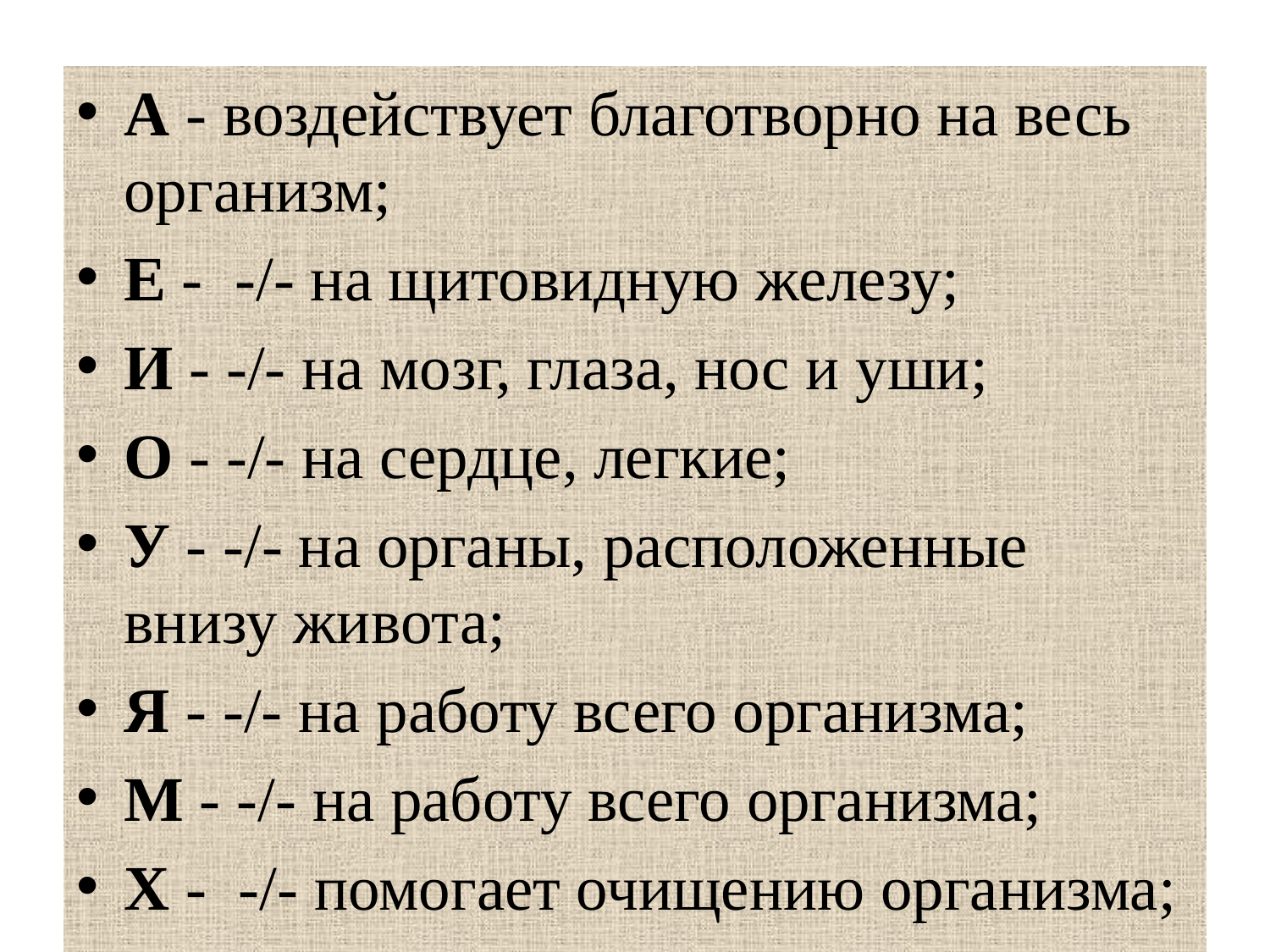

#
А - воздействует благотворно на весь организм;
Е -  -/- на щитовидную железу;
И - -/- на мозг, глаза, нос и уши;
О - -/- на сердце, легкие;
У - -/- на органы, расположенные внизу живота;
Я - -/- на работу всего организма;
М - -/- на работу всего организма;
Х -  -/- помогает очищению организма;